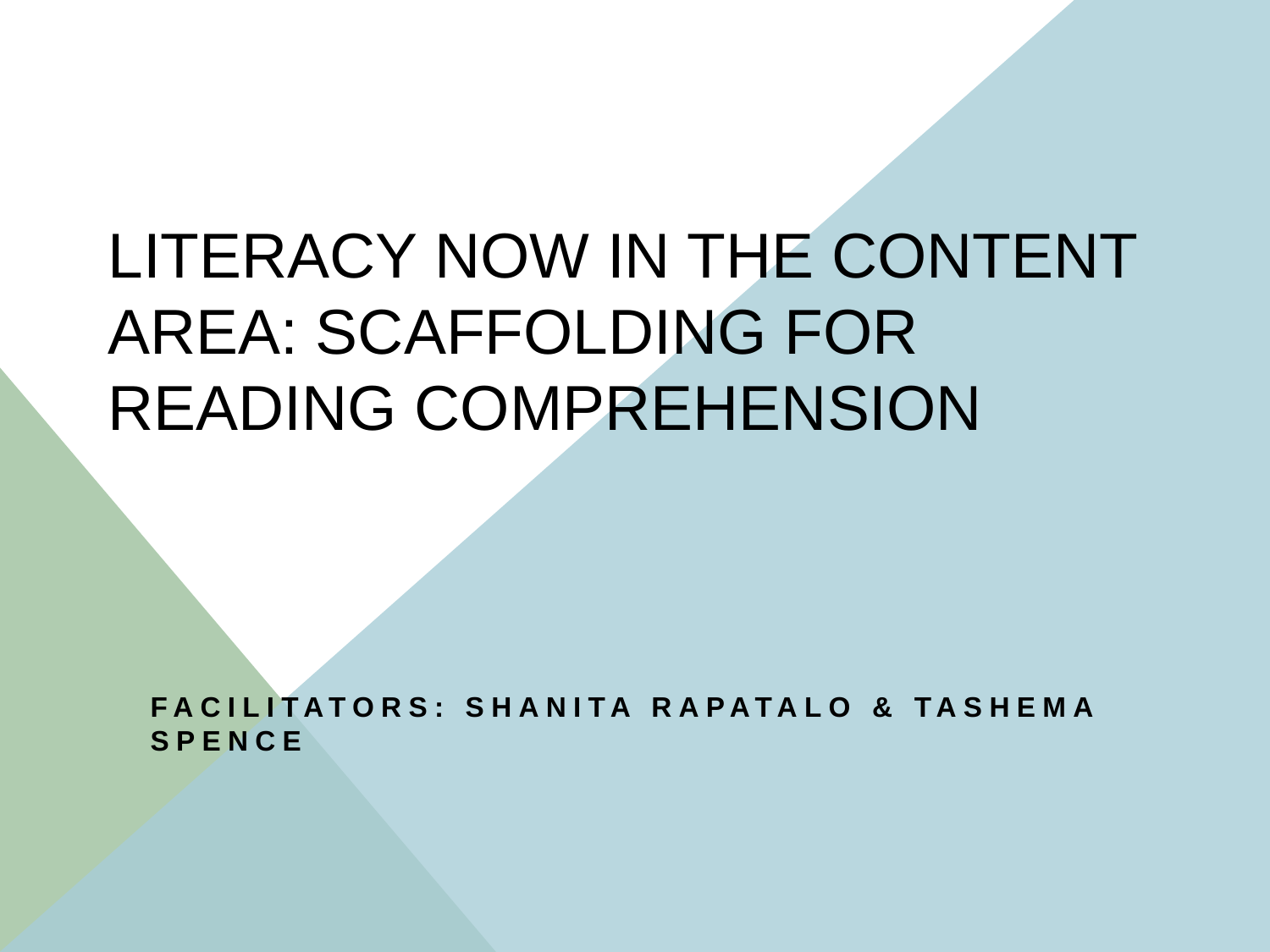

# Literacy Now In the Content Area: Scaffolding for  Reading Comprehension
Facilitators: Shanita Rapatalo & Tashema Spence